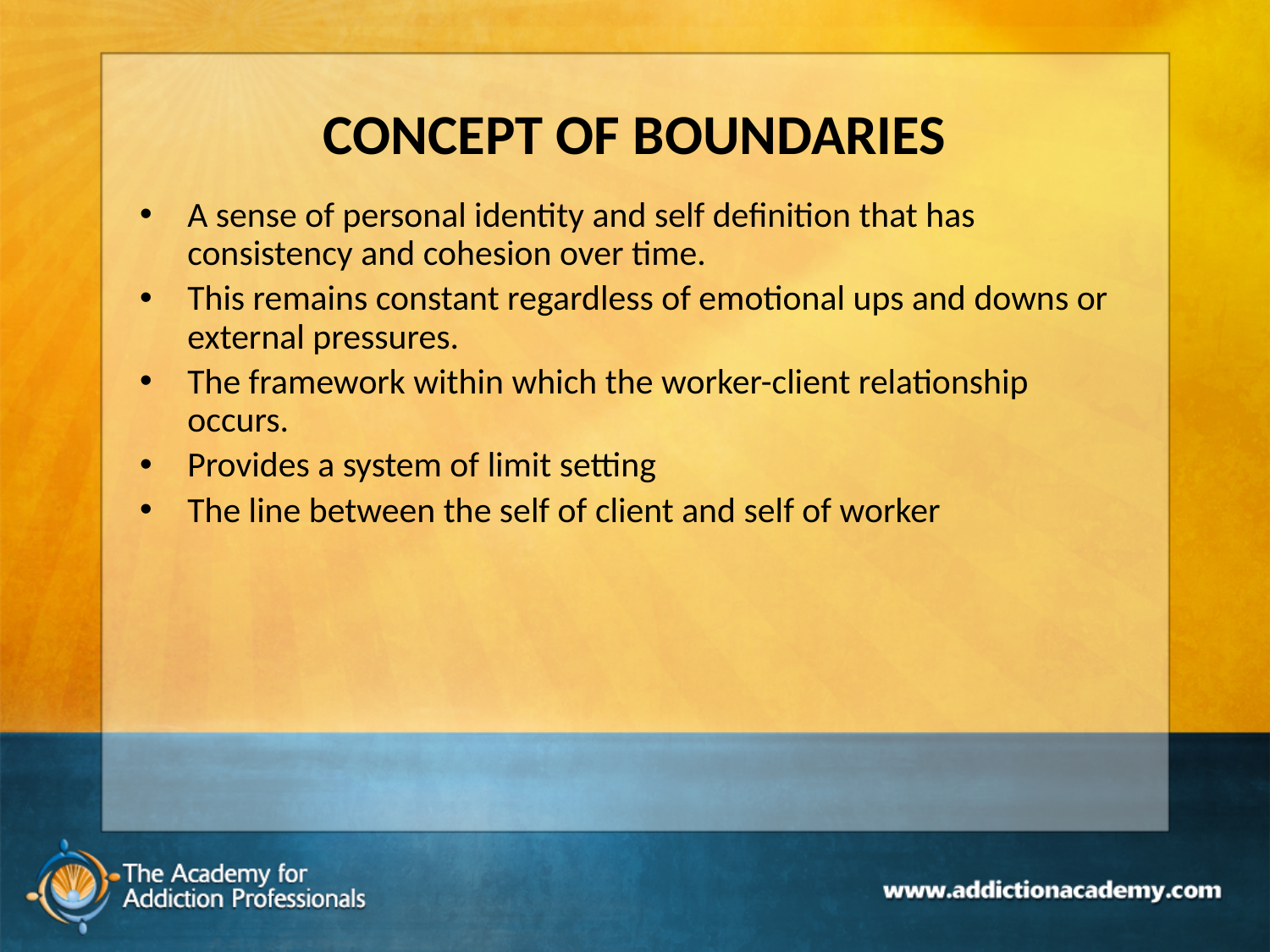

# CONCEPT OF BOUNDARIES
A sense of personal identity and self definition that has consistency and cohesion over time.
This remains constant regardless of emotional ups and downs or external pressures.
The framework within which the worker-client relationship occurs.
Provides a system of limit setting
The line between the self of client and self of worker